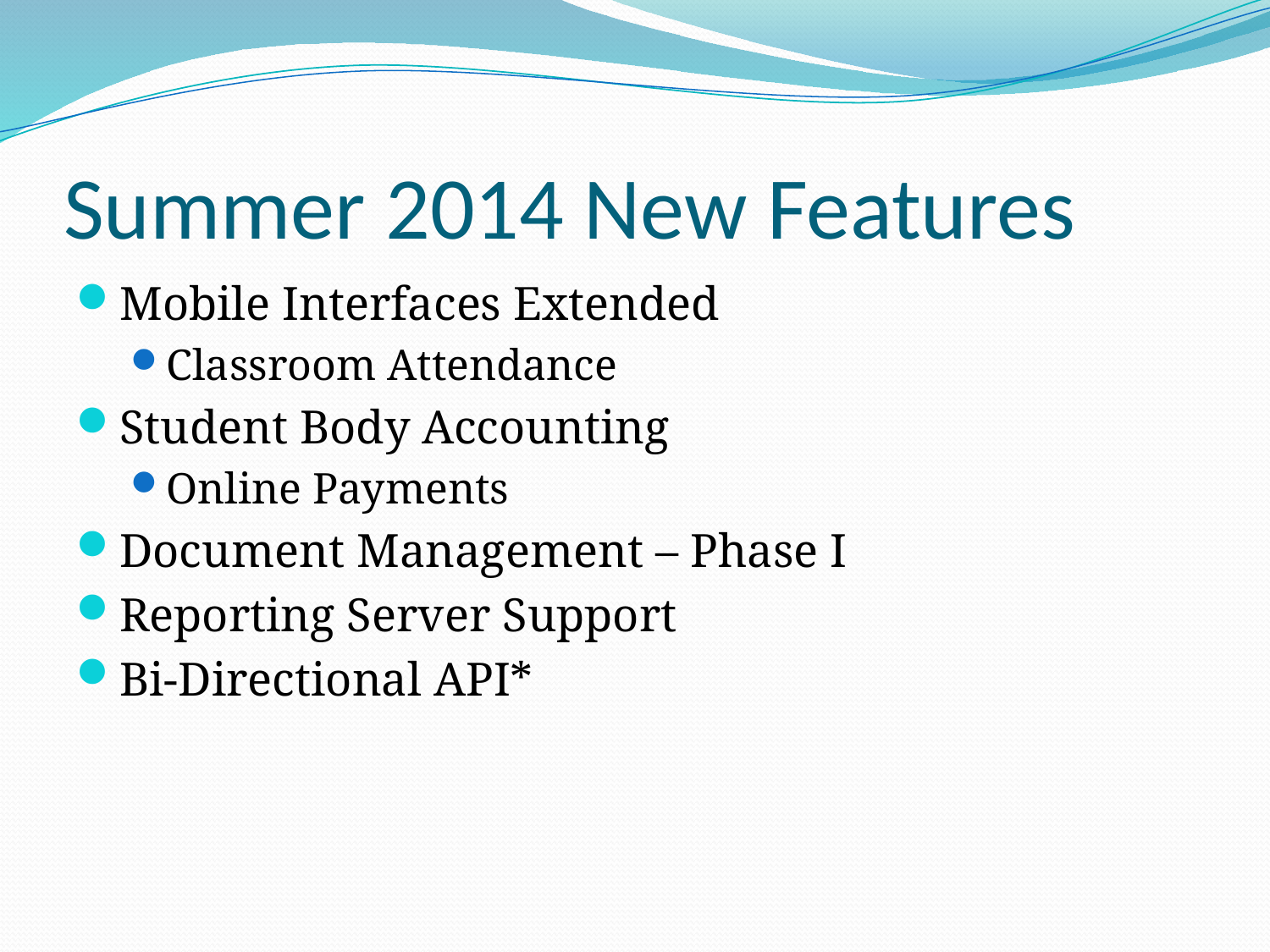

# Summer 2014 New Features
Mobile Interfaces Extended
Classroom Attendance
Student Body Accounting
Online Payments
Document Management – Phase I
Reporting Server Support
Bi-Directional API*